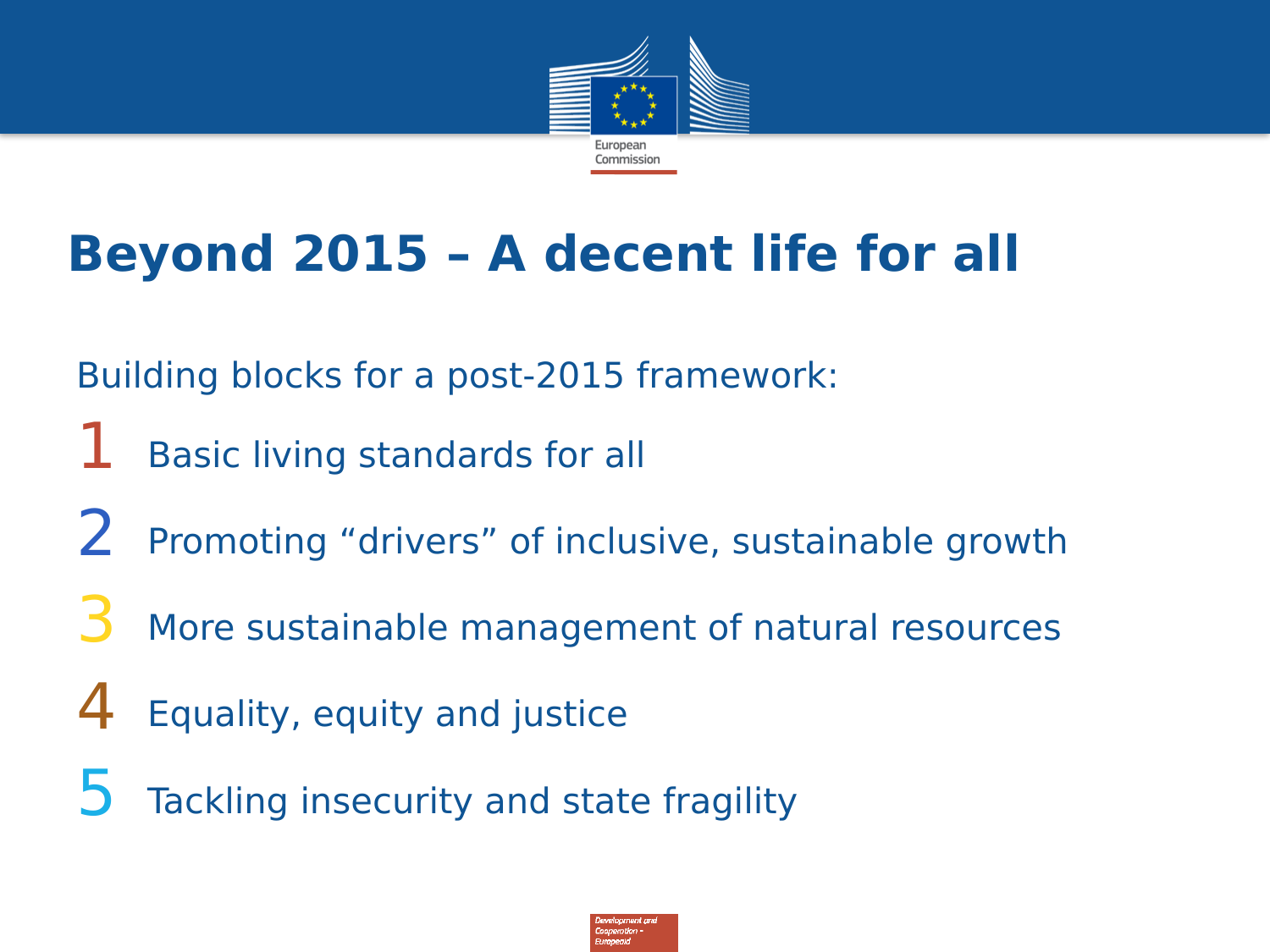

# Beyond 2015 – A decent life for all
Building blocks for a post-2015 framework:
1
2
3
4
5
Basic living standards for all
Promoting “drivers” of inclusive, sustainable growth
More sustainable management of natural resources
Equality, equity and justice
Tackling insecurity and state fragility